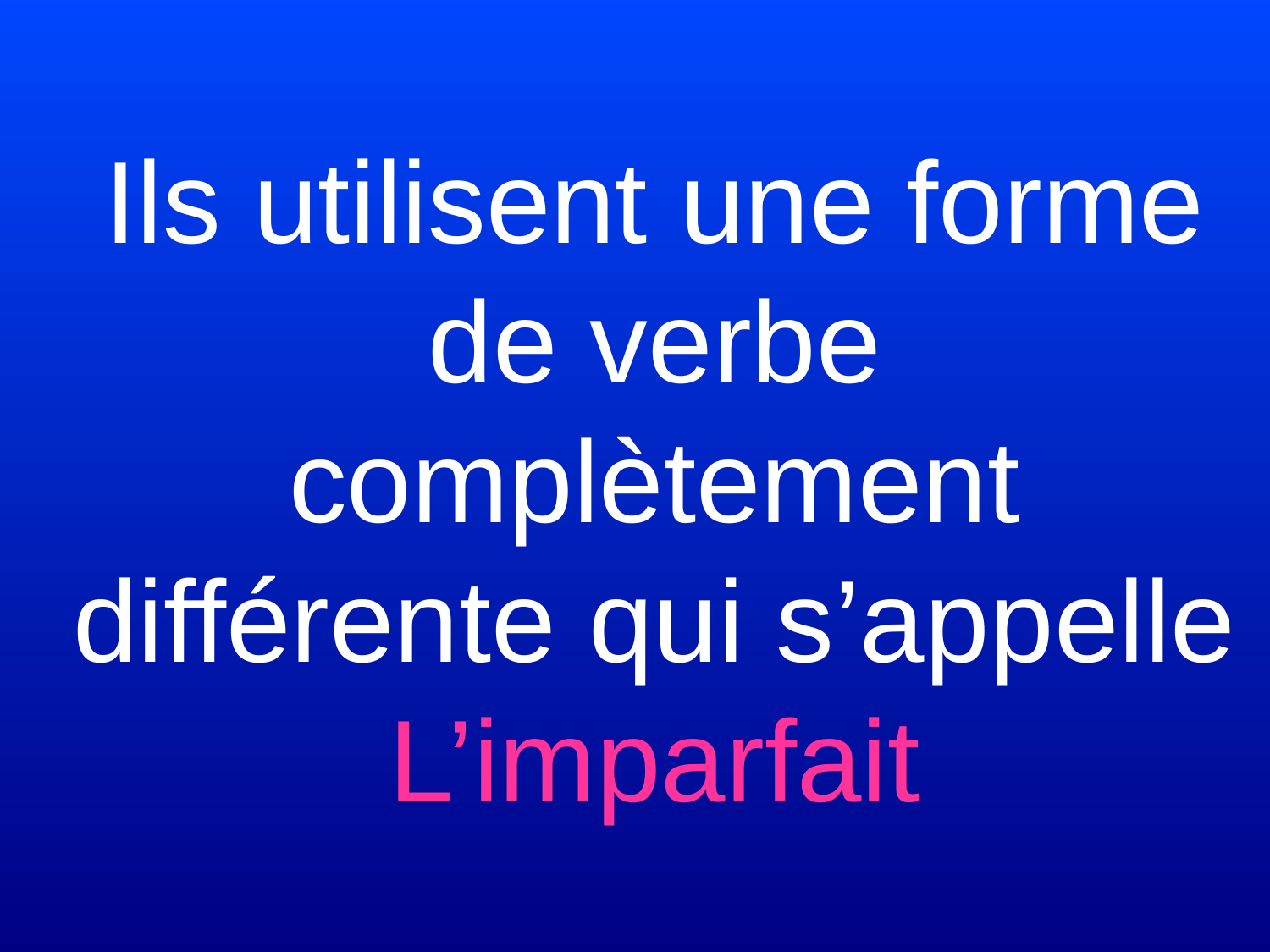

Ils utilisent une forme de verbe complètement différente qui s’appelle
L’imparfait